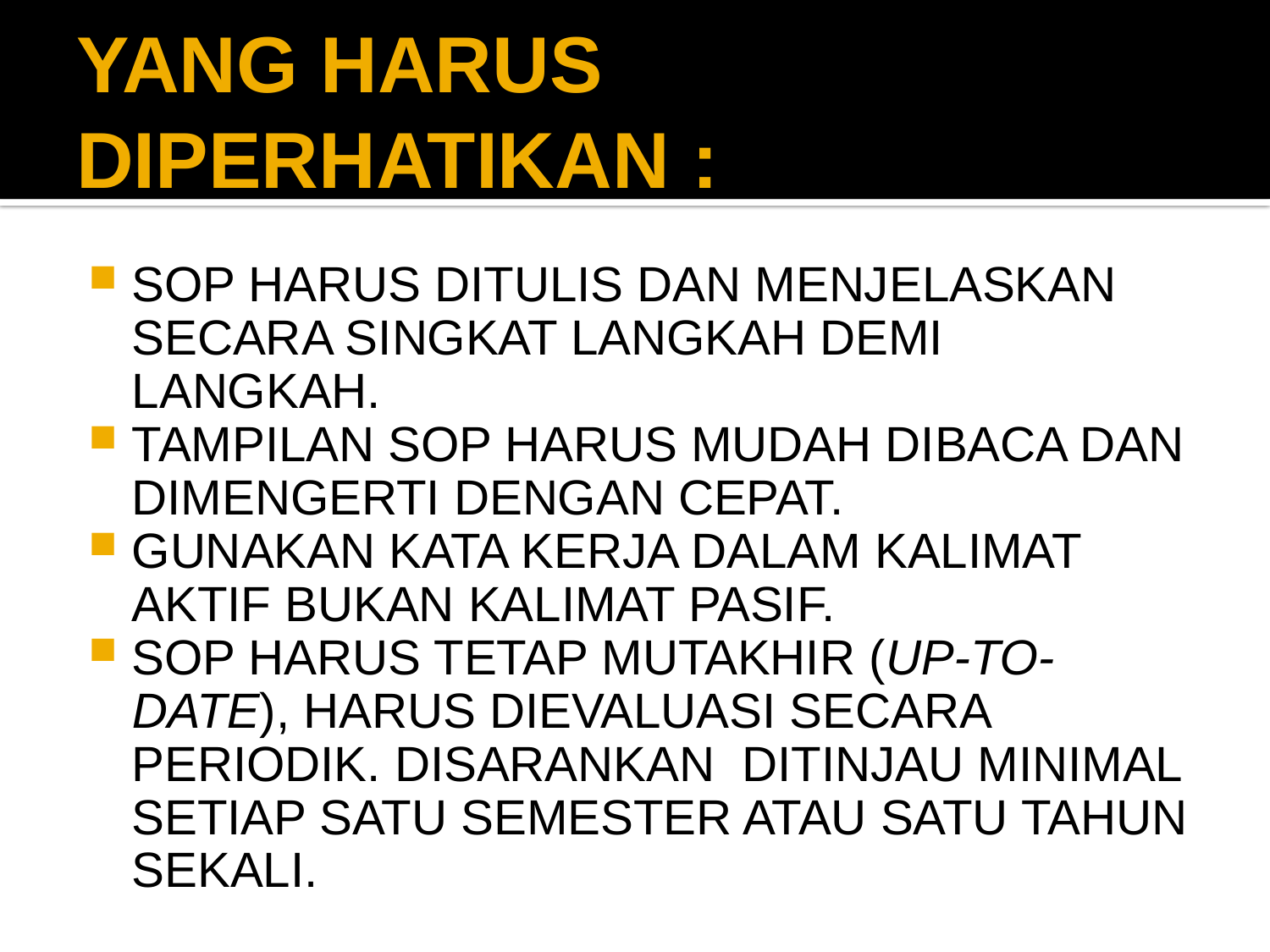

# YANG HARUS DIPERHATIKAN :
SOP HARUS DITULIS DAN MENJELASKAN SECARA SINGKAT LANGKAH DEMI LANGKAH.
TAMPILAN SOP HARUS MUDAH DIBACA DAN DIMENGERTI DENGAN CEPAT.
GUNAKAN KATA KERJA DALAM KALIMAT AKTIF BUKAN KALIMAT PASIF.
SOP HARUS TETAP MUTAKHIR (UP-TO-DATE), HARUS DIEVALUASI SECARA PERIODIK. DISARANKAN  DITINJAU MINIMAL SETIAP SATU SEMESTER ATAU SATU TAHUN SEKALI.